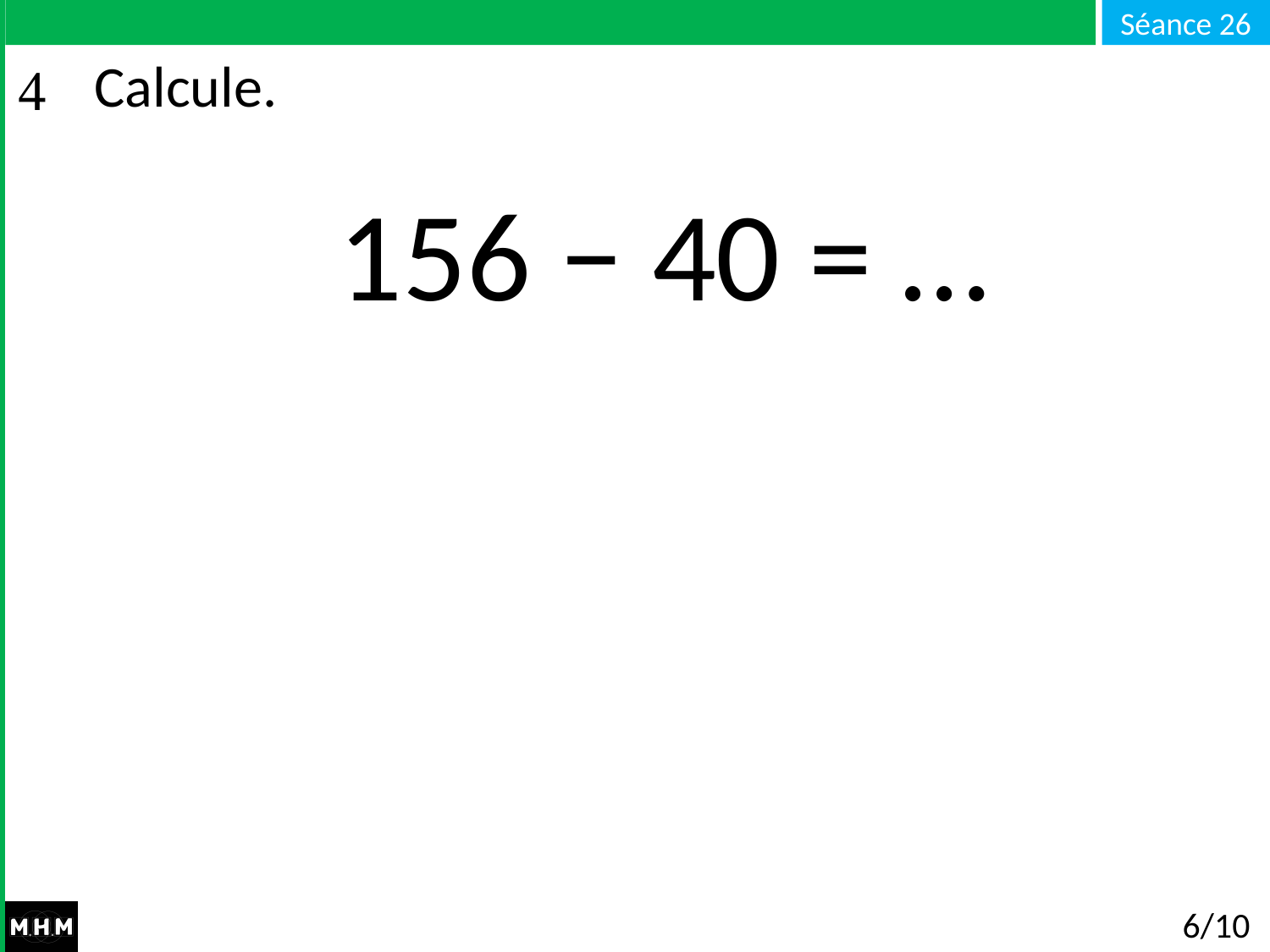

# Calcule.
156 − 40 = …
6/10